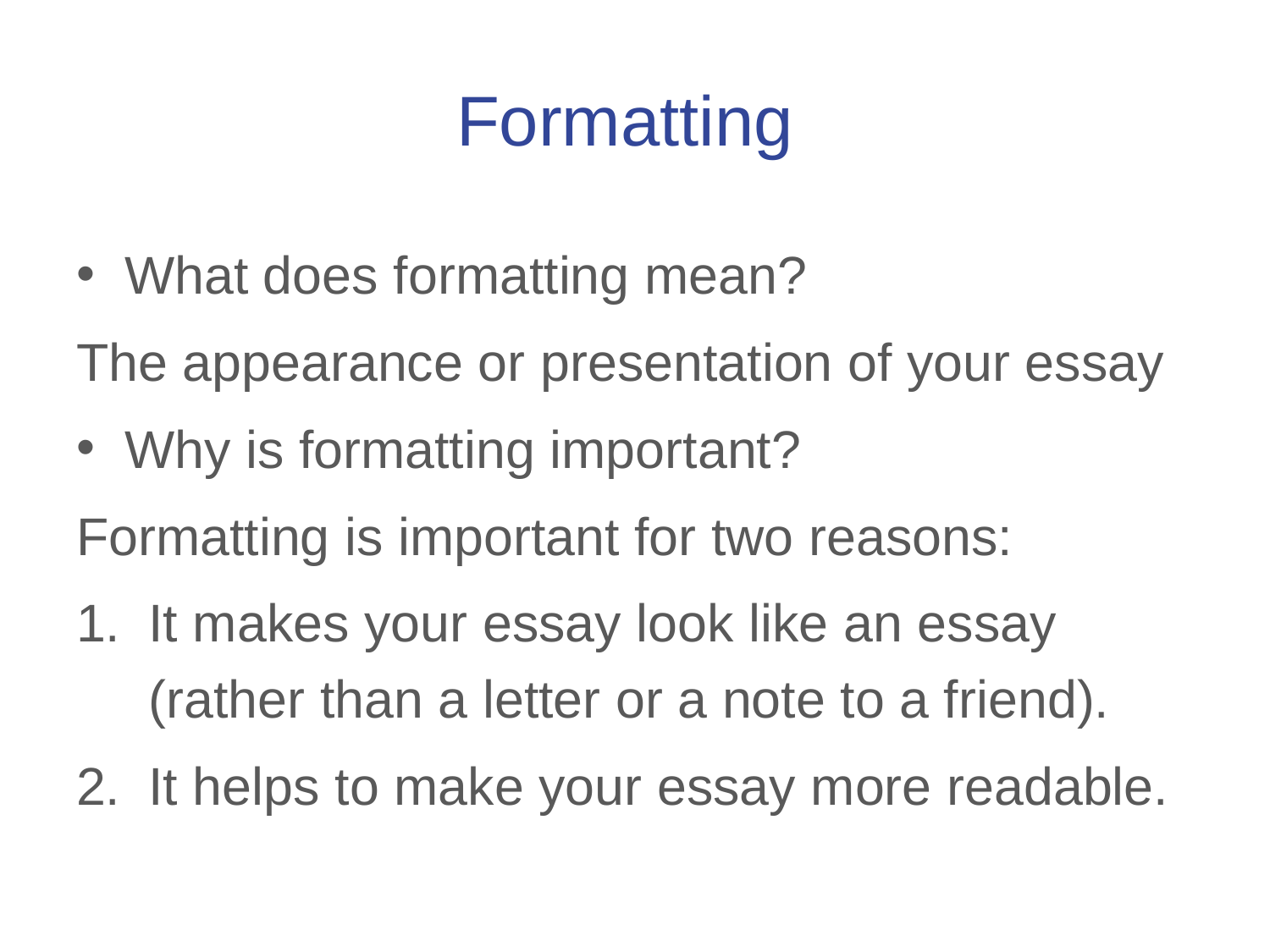

# Formatting
What does formatting mean?
The appearance or presentation of your essay
Why is formatting important?
Formatting is important for two reasons:
It makes your essay look like an essay (rather than a letter or a note to a friend).
It helps to make your essay more readable.